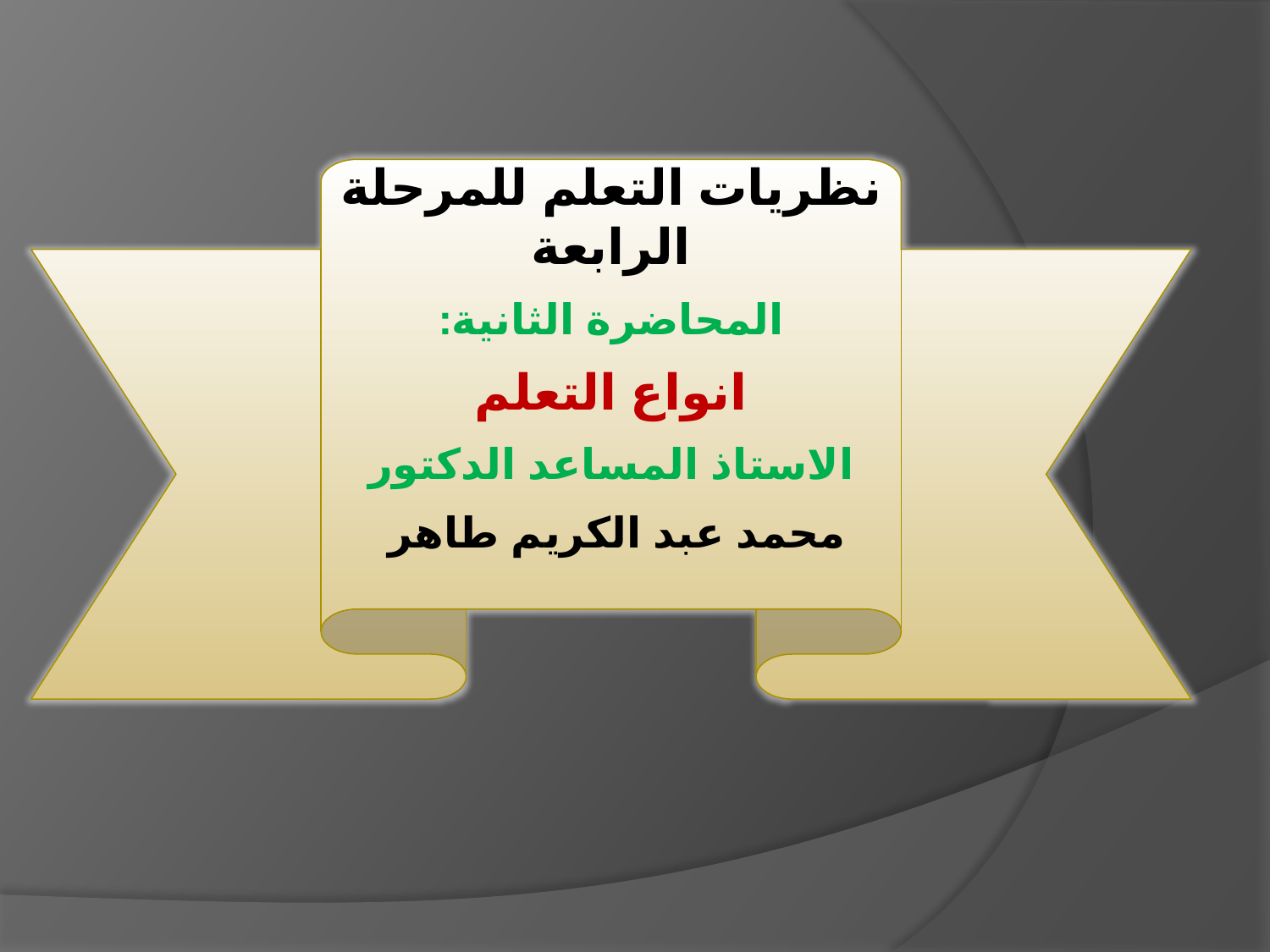

نظريات التعلم للمرحلة الرابعة
المحاضرة الثانية:
انواع التعلم
الاستاذ المساعد الدكتور
محمد عبد الكريم طاهر